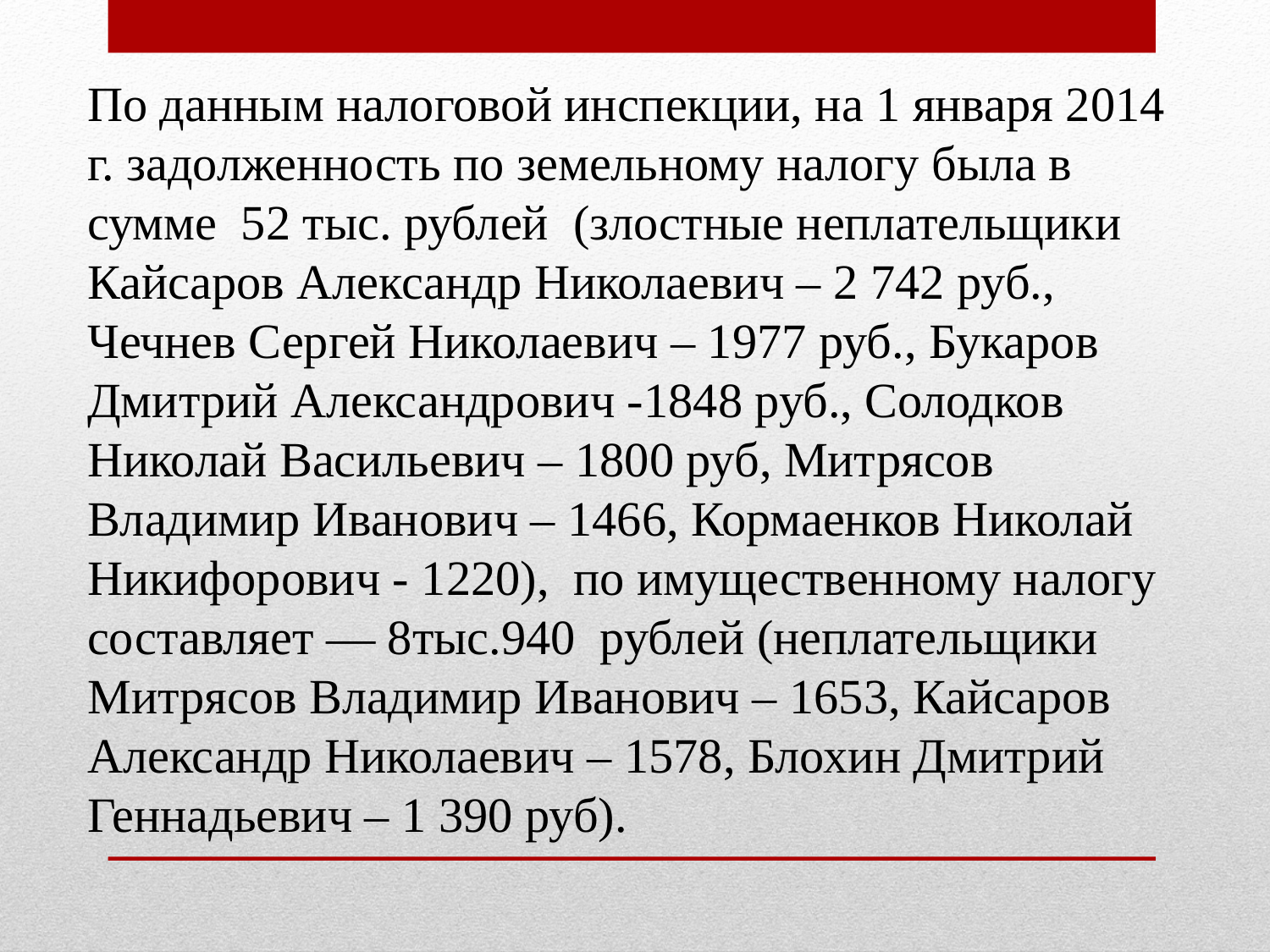

По данным налоговой инспекции, на 1 января 2014 г. задолженность по земельному налогу была в сумме  52 тыс. рублей  (злостные неплательщики Кайсаров Александр Николаевич – 2 742 руб., Чечнев Сергей Николаевич – 1977 руб., Букаров Дмитрий Александрович -1848 руб., Солодков Николай Васильевич – 1800 руб, Митрясов Владимир Иванович – 1466, Кормаенков Николай Никифорович - 1220),  по имущественному налогу  составляет — 8тыс.940  рублей (неплательщики Митрясов Владимир Иванович – 1653, Кайсаров Александр Николаевич – 1578, Блохин Дмитрий Геннадьевич – 1 390 руб).